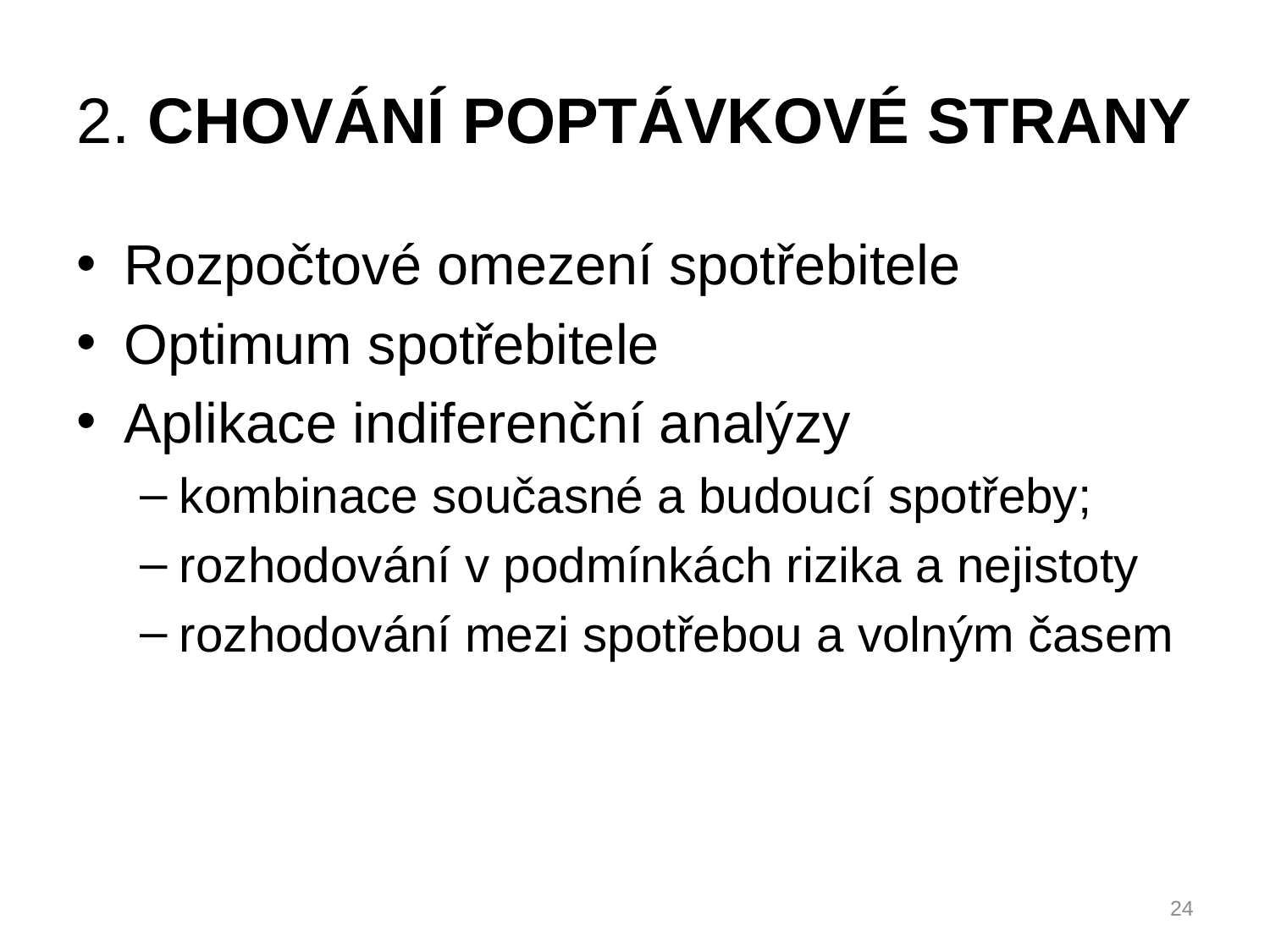

# 2. chování poptávkové strany
Rozpočtové omezení spotřebitele
Optimum spotřebitele
Aplikace indiferenční analýzy
kombinace současné a budoucí spotřeby;
rozhodování v podmínkách rizika a nejistoty
rozhodování mezi spotřebou a volným časem

24